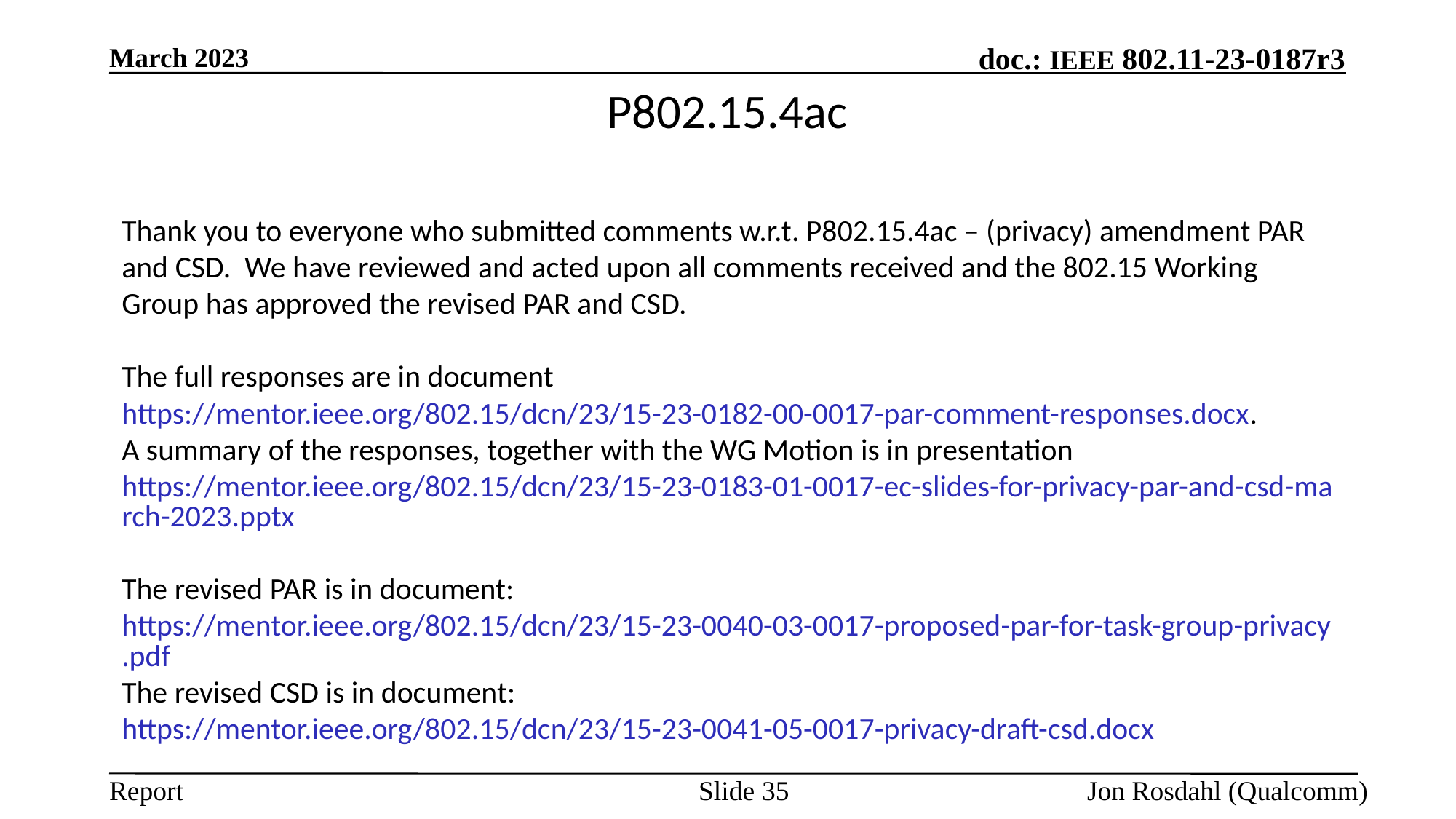

March 2023
# P802.15.4ac
Thank you to everyone who submitted comments w.r.t. P802.15.4ac – (privacy) amendment PAR and CSD.  We have reviewed and acted upon all comments received and the 802.15 Working Group has approved the revised PAR and CSD.

The full responses are in document https://mentor.ieee.org/802.15/dcn/23/15-23-0182-00-0017-par-comment-responses.docx.
A summary of the responses, together with the WG Motion is in presentation https://mentor.ieee.org/802.15/dcn/23/15-23-0183-01-0017-ec-slides-for-privacy-par-and-csd-march-2023.pptx

The revised PAR is in document: https://mentor.ieee.org/802.15/dcn/23/15-23-0040-03-0017-proposed-par-for-task-group-privacy.pdf
The revised CSD is in document: https://mentor.ieee.org/802.15/dcn/23/15-23-0041-05-0017-privacy-draft-csd.docx
Slide 35
Jon Rosdahl (Qualcomm)